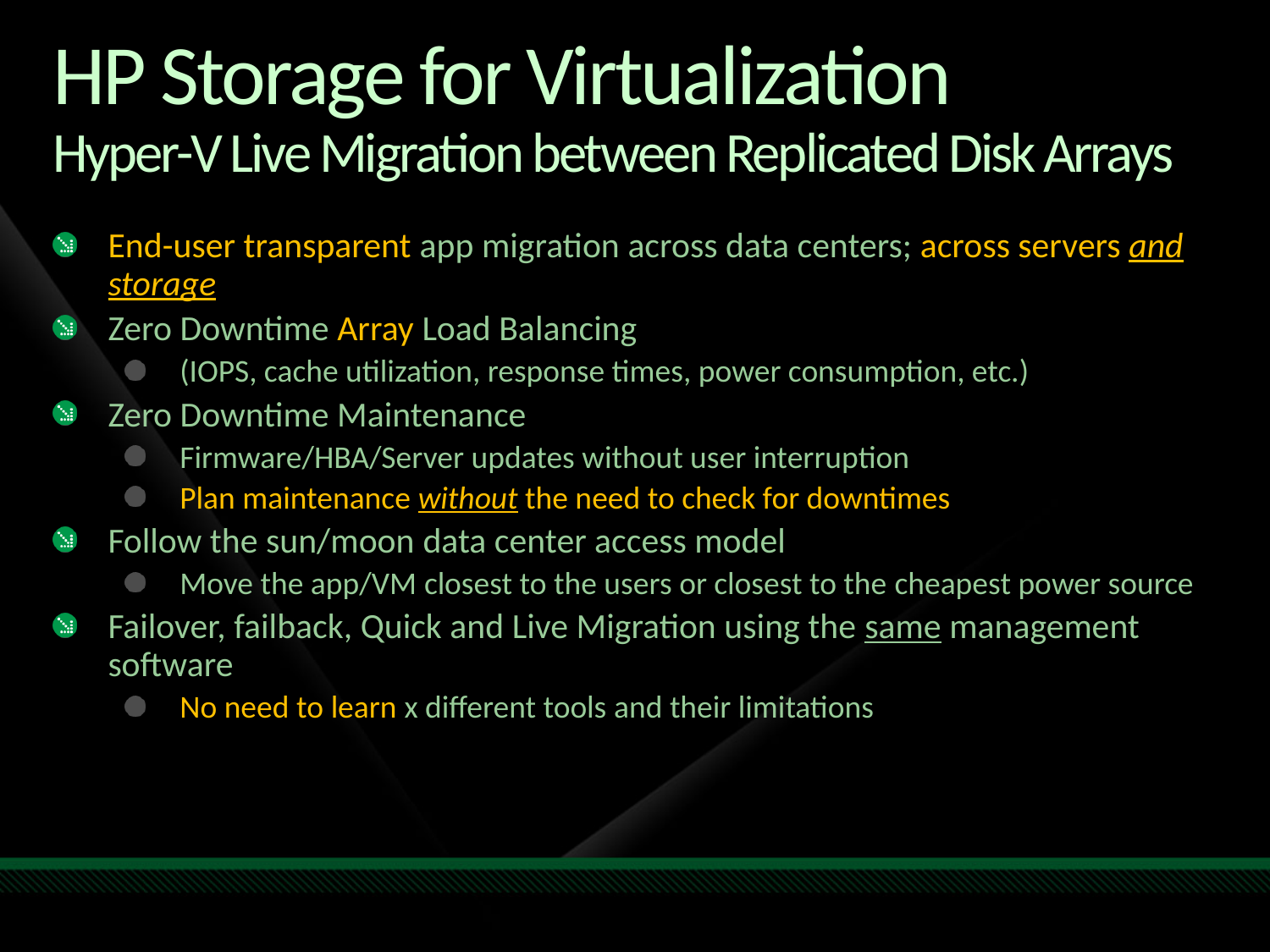

# HP Storage for Virtualization Hyper-V Live Migration between Replicated Disk Arrays
End-user transparent app migration across data centers; across servers and storage
Zero Downtime Array Load Balancing
(IOPS, cache utilization, response times, power consumption, etc.)
Zero Downtime Maintenance
Firmware/HBA/Server updates without user interruption
Plan maintenance without the need to check for downtimes
Follow the sun/moon data center access model
Move the app/VM closest to the users or closest to the cheapest power source
Failover, failback, Quick and Live Migration using the same management software
No need to learn x different tools and their limitations